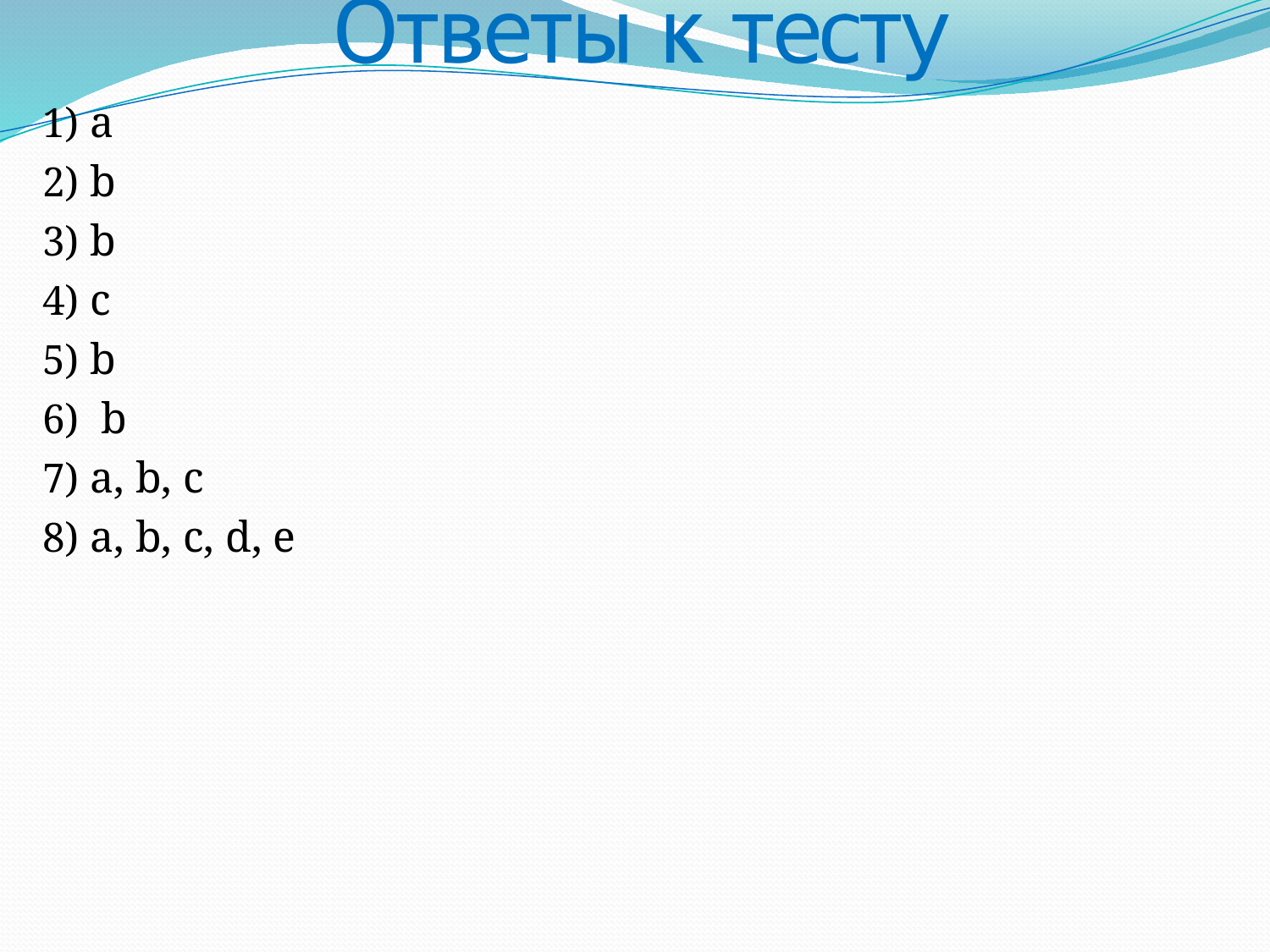

# Ответы к тесту
a
b
b
c
b
 b
a, b, c
a, b, c, d, e